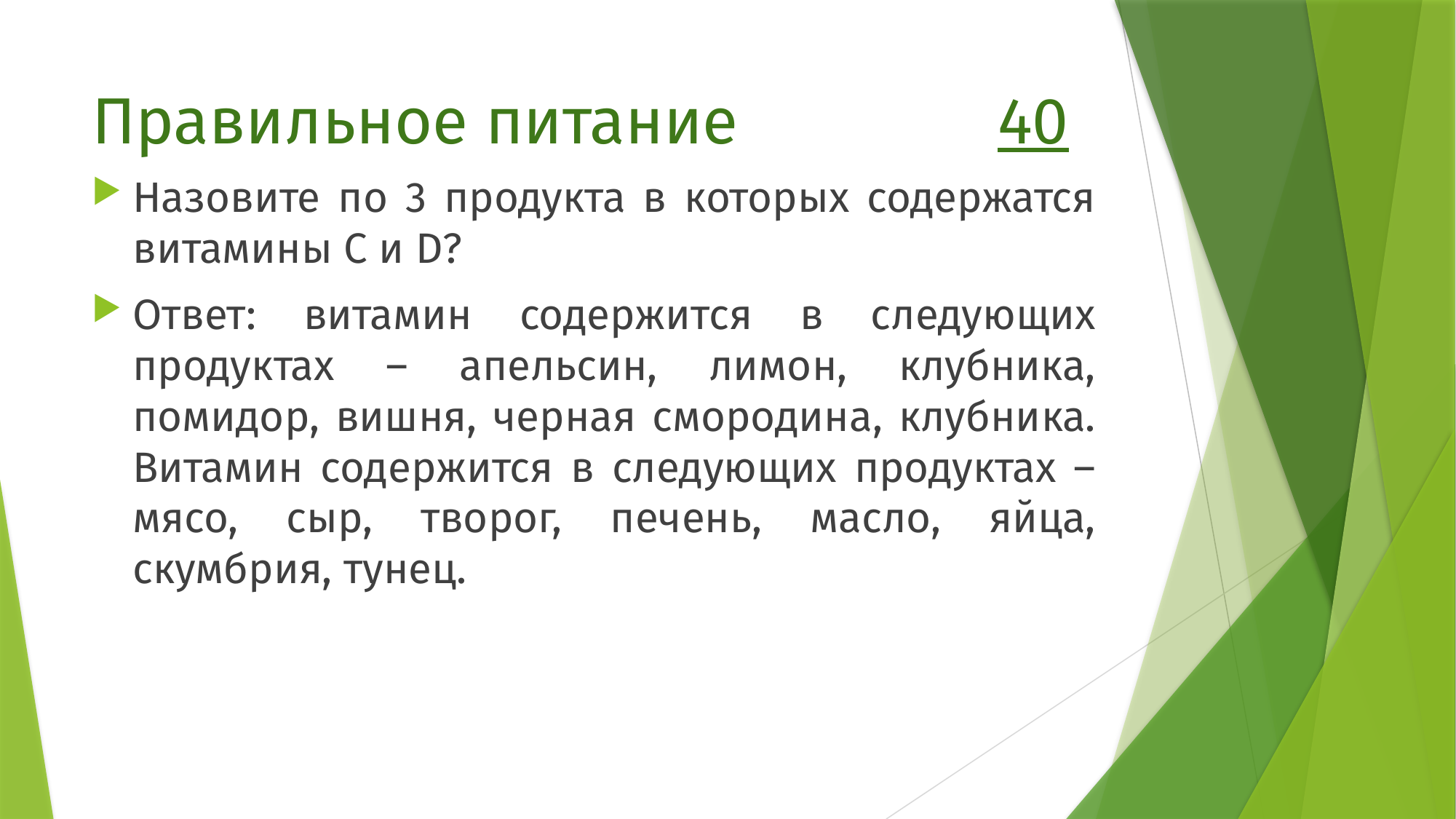

# Правильное питание               40
Назовите по 3 продукта в которых содержатся витамины C и D?
Ответ: витамин содержится в следующих продуктах – апельсин, лимон, клубника, помидор, вишня, черная смородина, клубника. Витамин содержится в следующих продуктах – мясо, сыр, творог, печень, масло, яйца, скумбрия, тунец.